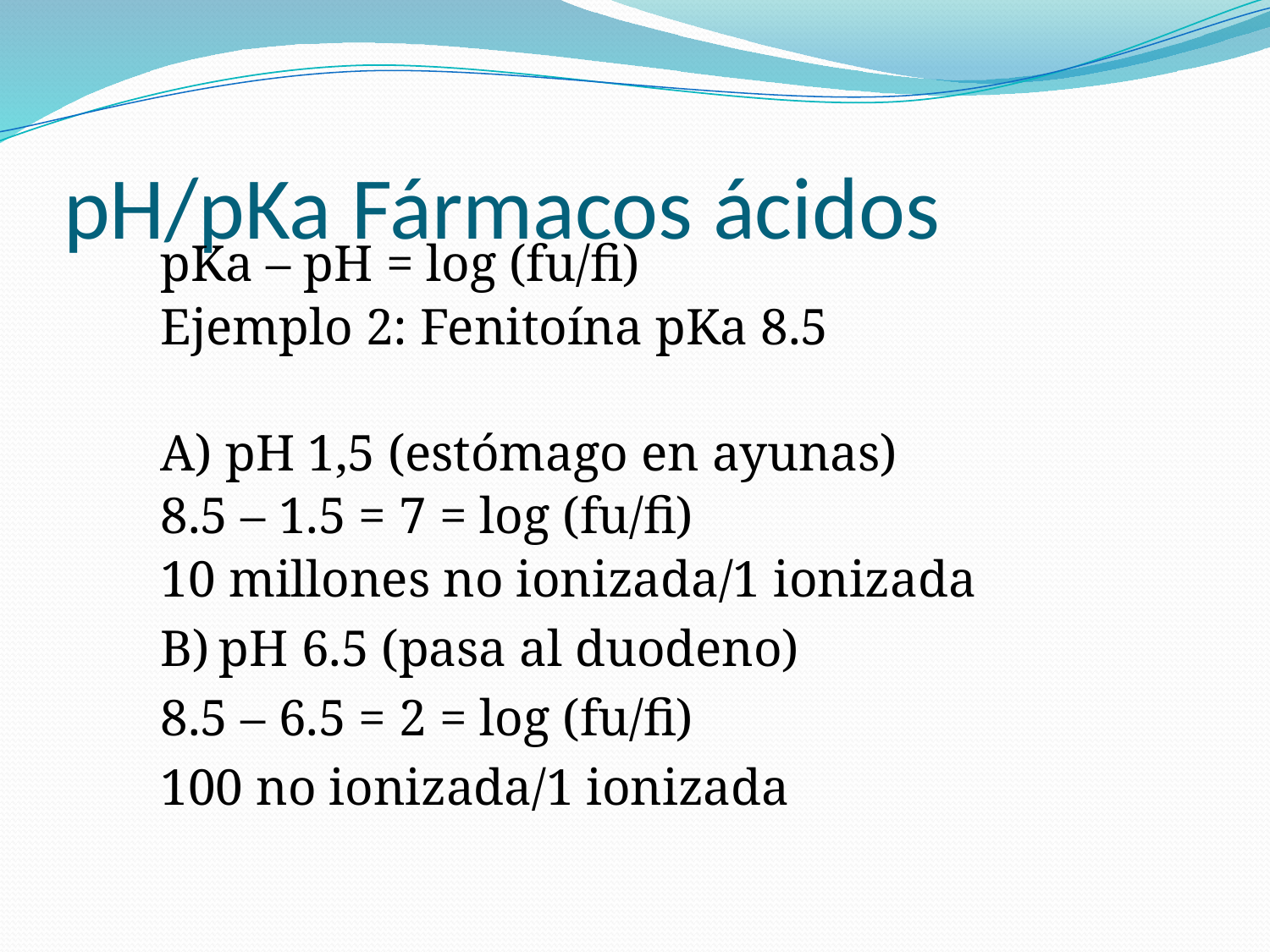

# pH/pKa Fármacos ácidos
pKa – pH = log (fu/fi)
Ejemplo 2: Fenitoína pKa 8.5

A) pH 1,5 (estómago en ayunas)
8.5 – 1.5 = 7 = log (fu/fi)
10 millones no ionizada/1 ionizada
B) pH 6.5 (pasa al duodeno)
8.5 – 6.5 = 2 = log (fu/fi)
100 no ionizada/1 ionizada